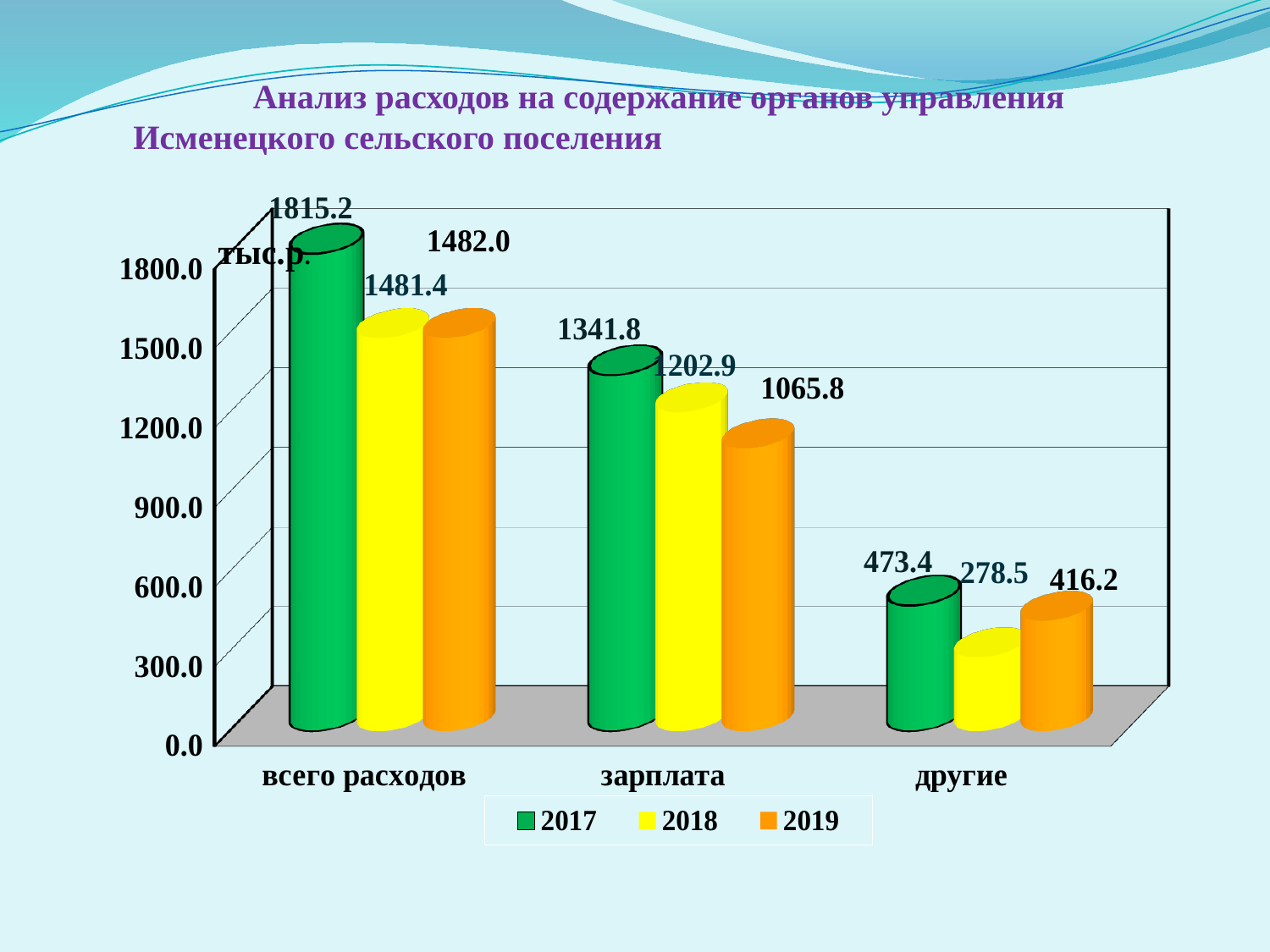

# Анализ расходов на содержание органов управления Исменецкого сельского поселения

[unsupported chart]